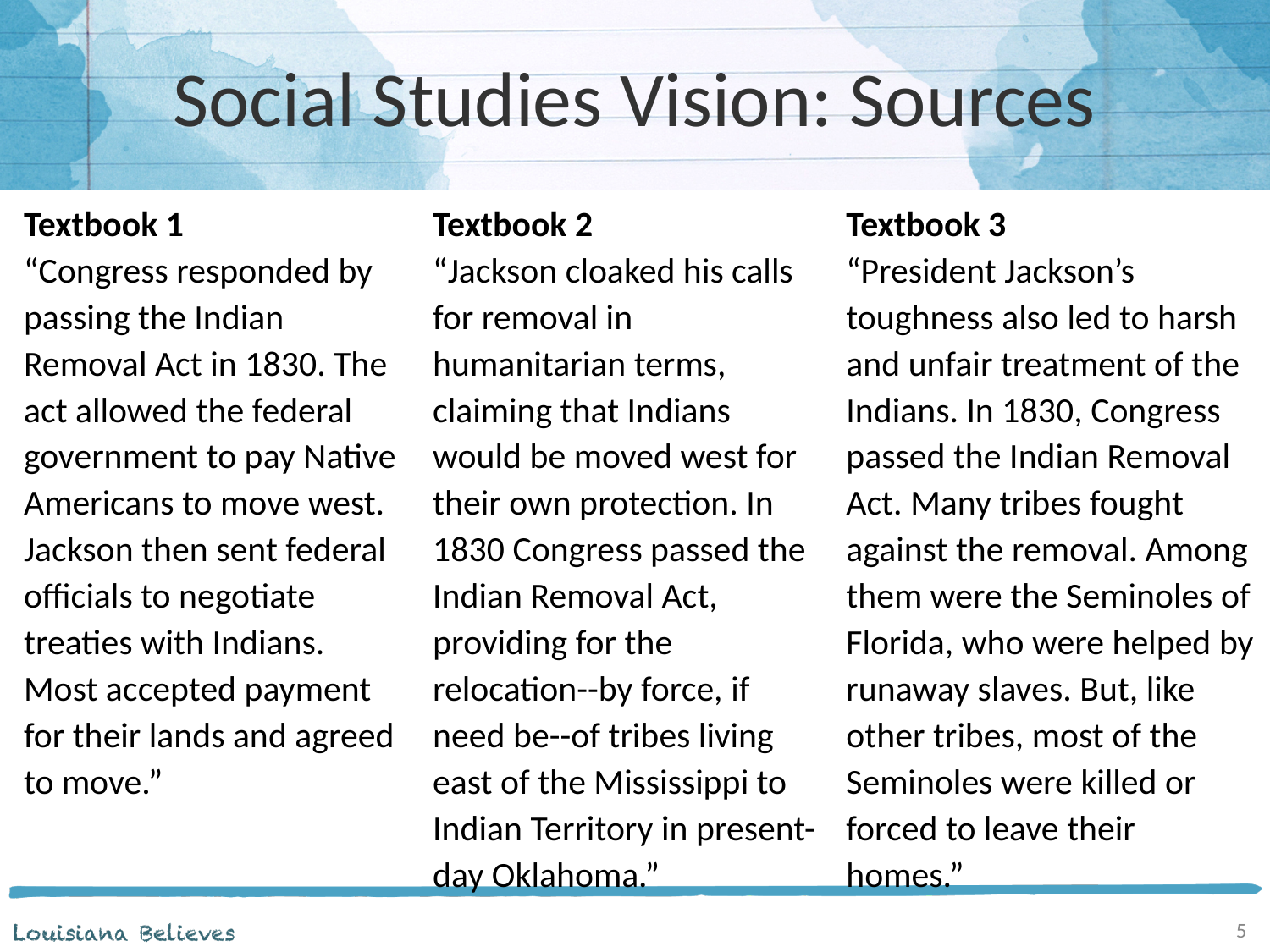

# Social Studies Vision: Sources
Textbook 1
“Congress responded by passing the Indian Removal Act in 1830. The act allowed the federal government to pay Native Americans to move west. Jackson then sent federal officials to negotiate treaties with Indians. Most accepted payment for their lands and agreed to move.”

Textbook 2
“Jackson cloaked his calls for removal in humanitarian terms, claiming that Indians would be moved west for their own protection. In 1830 Congress passed the Indian Removal Act, providing for the relocation--by force, if need be--of tribes living east of the Mississippi to Indian Territory in present-day Oklahoma.”

Textbook 3
“President Jackson’s toughness also led to harsh and unfair treatment of the Indians. In 1830, Congress passed the Indian Removal Act. Many tribes fought against the removal. Among them were the Seminoles of Florida, who were helped by runaway slaves. But, like other tribes, most of the Seminoles were killed or forced to leave their homes.”
5